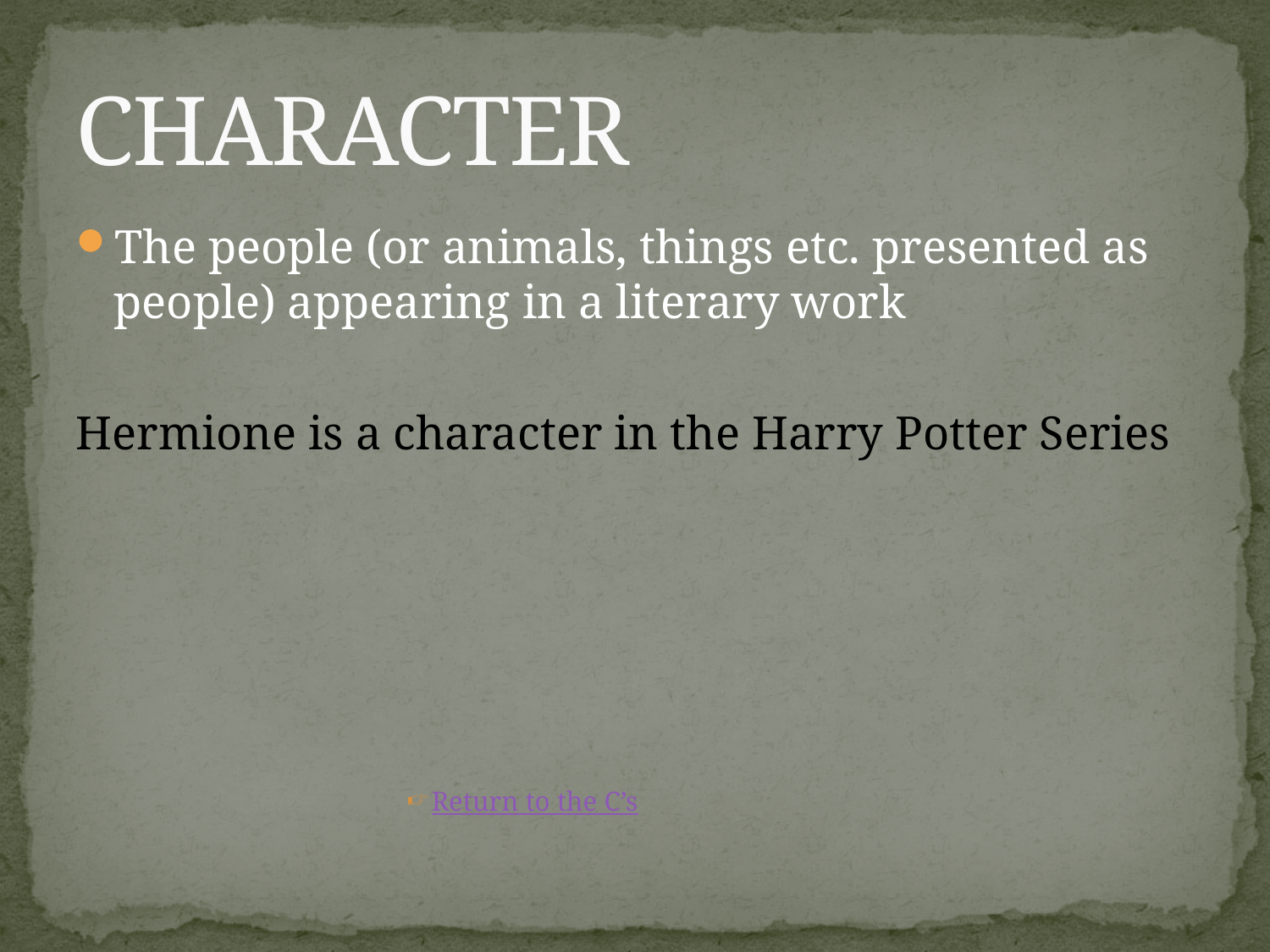

# CHARACTER
The people (or animals, things etc. presented as people) appearing in a literary work

Hermione is a character in the Harry Potter Series

Return to the C’s